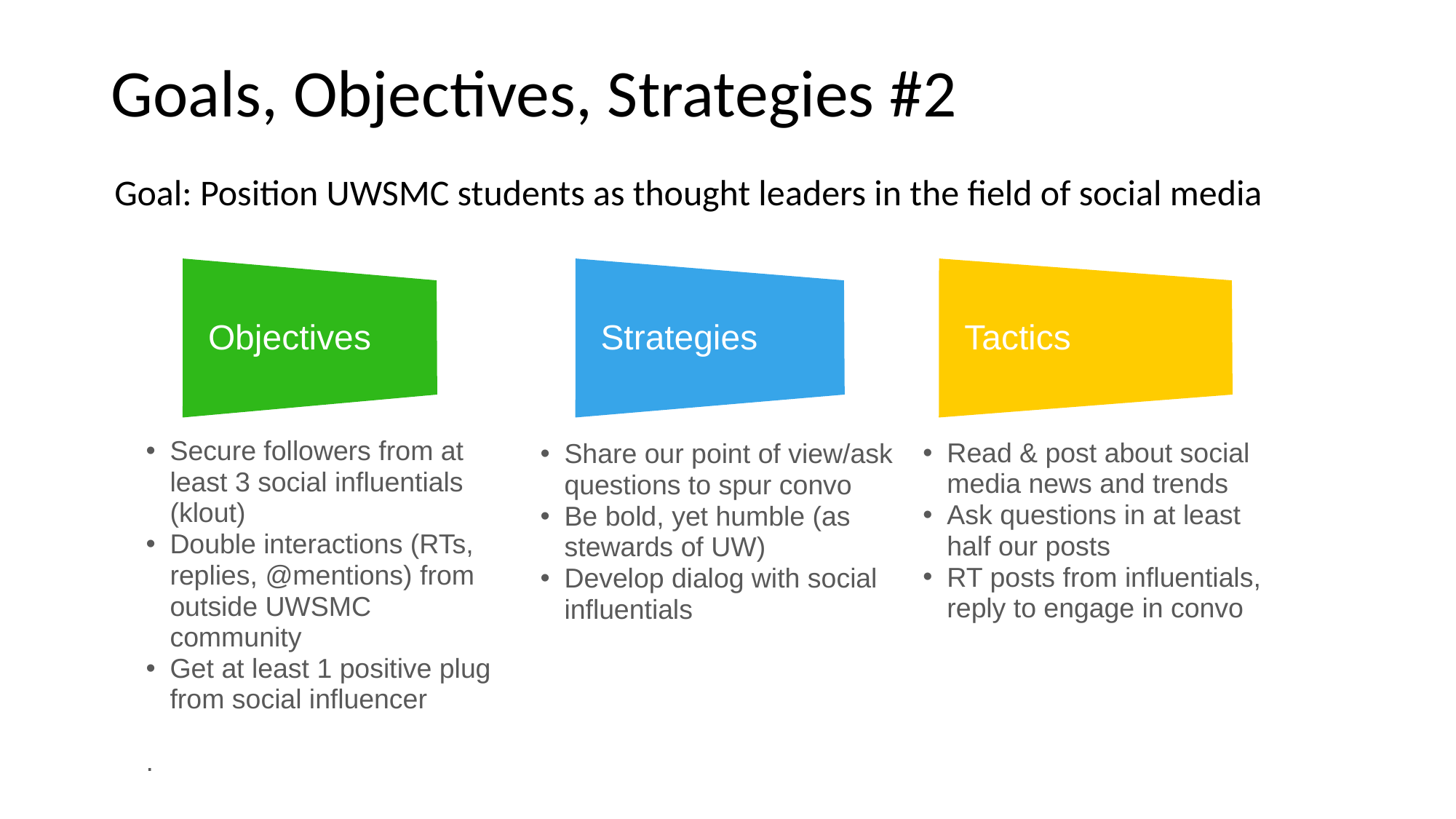

Point 1
Point 2
Point 3

# Goals, Objectives, Strategies #2
Goal: Position UWSMC students as thought leaders in the field of social media
Objectives
Strategies
Tactics
Secure followers from at least 3 social influentials (klout)
Double interactions (RTs, replies, @mentions) from outside UWSMC community
Get at least 1 positive plug from social influencer

.
Read & post about social media news and trends
Ask questions in at least half our posts
RT posts from influentials, reply to engage in convo

Share our point of view/ask questions to spur convo
Be bold, yet humble (as stewards of UW)
Develop dialog with social influentials